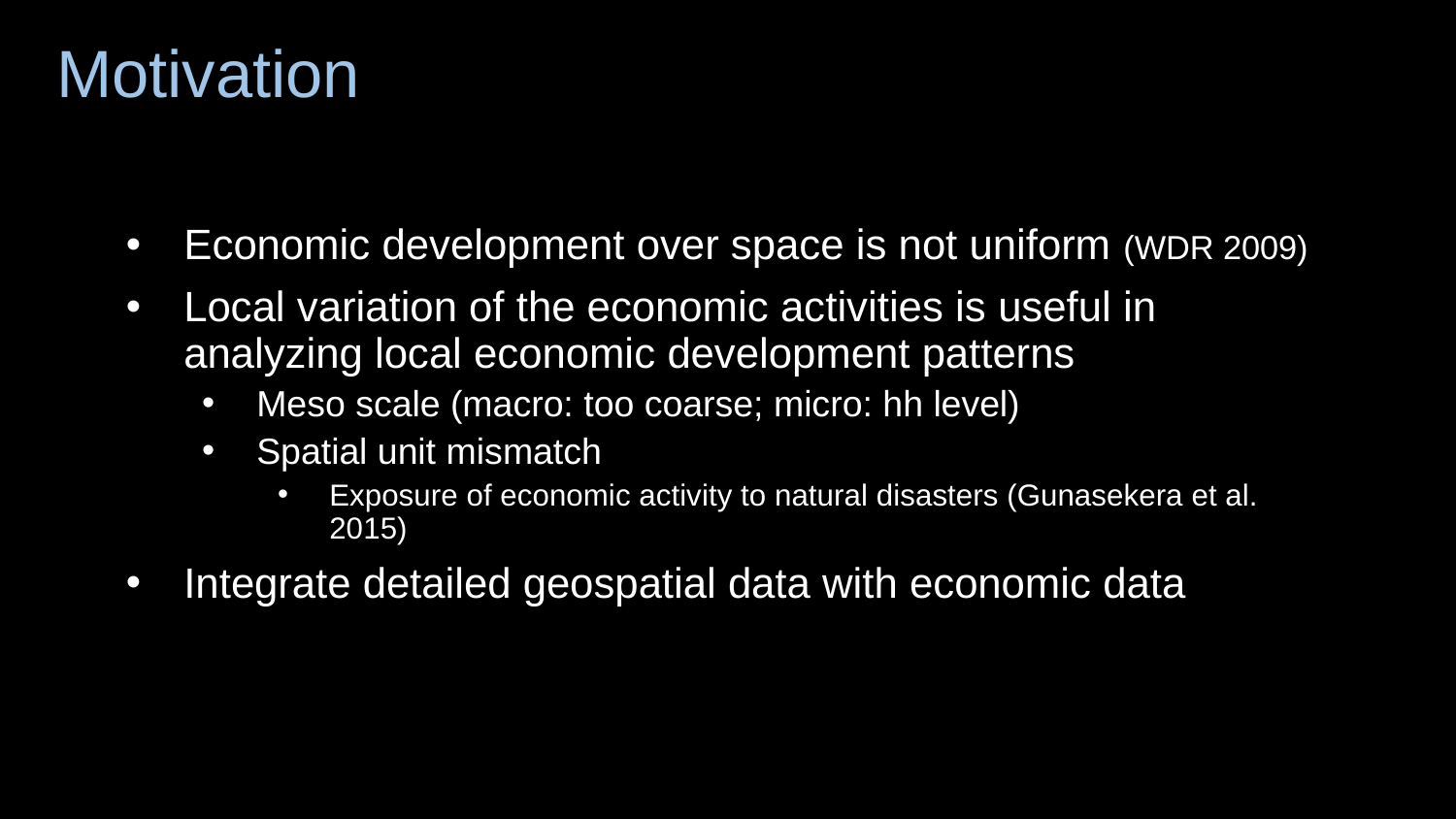

# Motivation
Economic development over space is not uniform (WDR 2009)
Local variation of the economic activities is useful in analyzing local economic development patterns
Meso scale (macro: too coarse; micro: hh level)
Spatial unit mismatch
Exposure of economic activity to natural disasters (Gunasekera et al. 2015)
Integrate detailed geospatial data with economic data